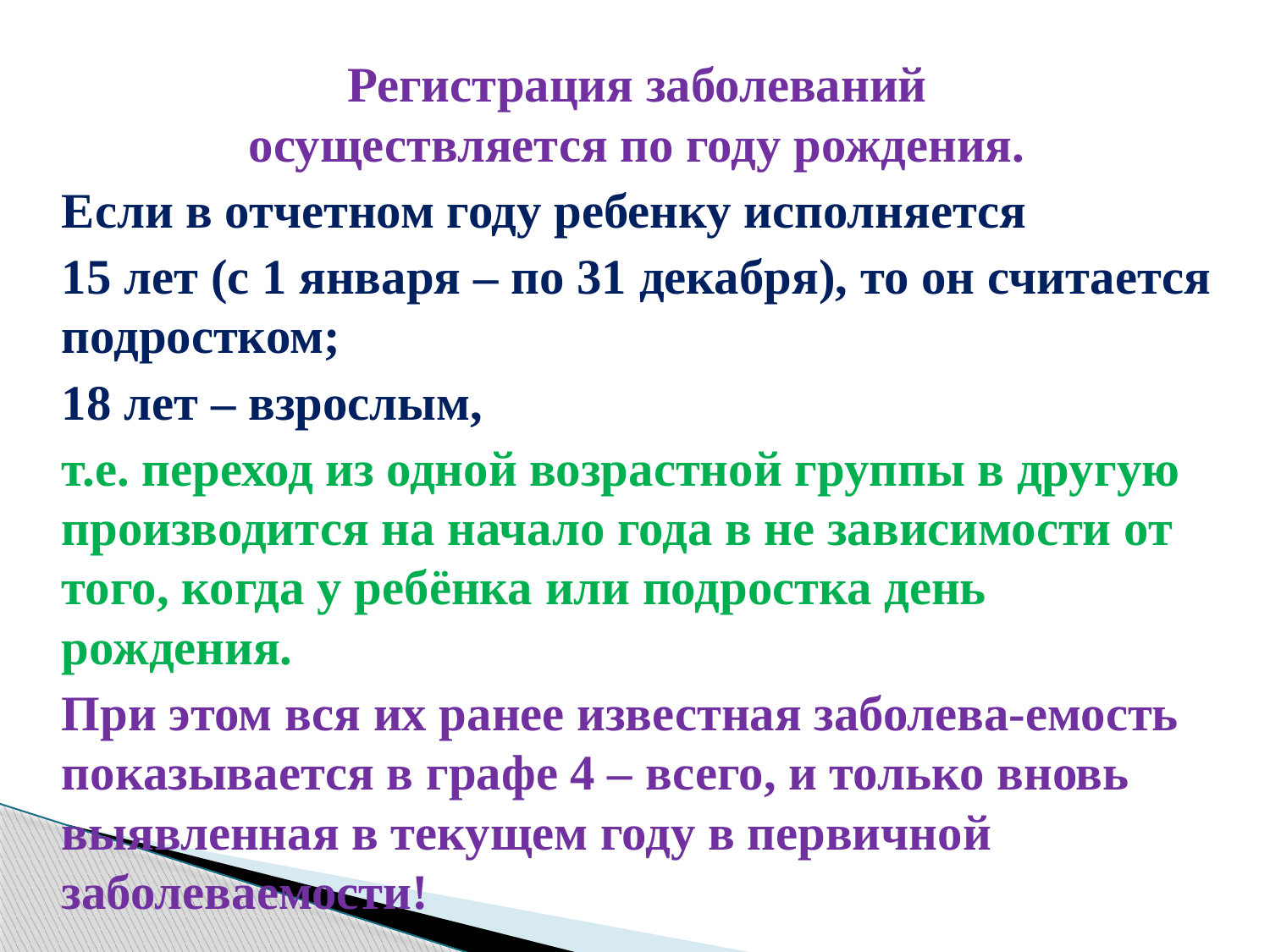

Регистрация заболеваний
 осуществляется по году рождения.
Если в отчетном году ребенку исполняется
15 лет (с 1 января – по 31 декабря), то он считается подростком;
18 лет – взрослым,
т.е. переход из одной возрастной группы в другую производится на начало года в не зависимости от того, когда у ребёнка или подростка день рождения.
При этом вся их ранее известная заболева-емость показывается в графе 4 – всего, и только вновь выявленная в текущем году в первичной  заболеваемости!